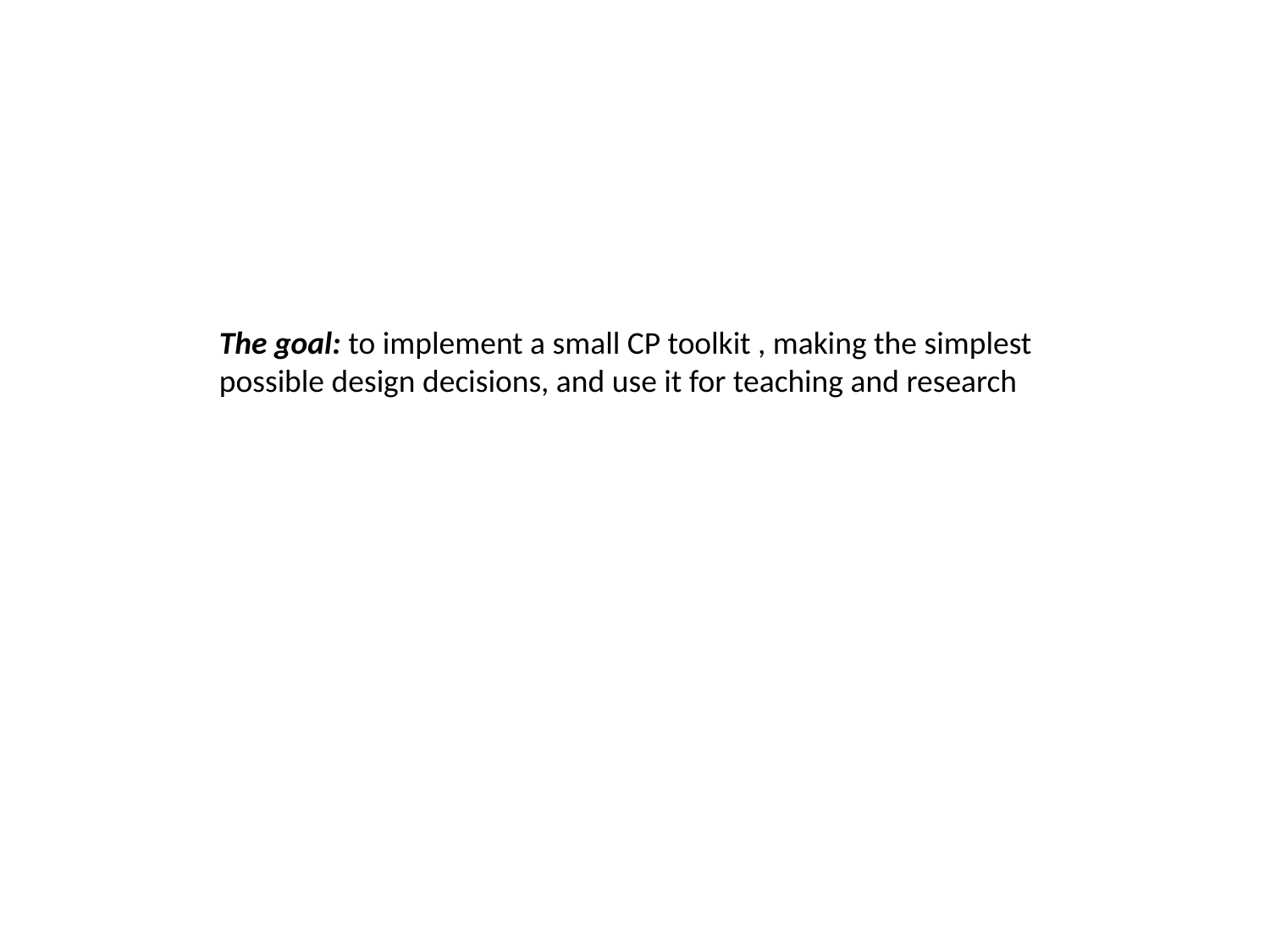

The goal: to implement a small CP toolkit , making the simplest
possible design decisions, and use it for teaching and research